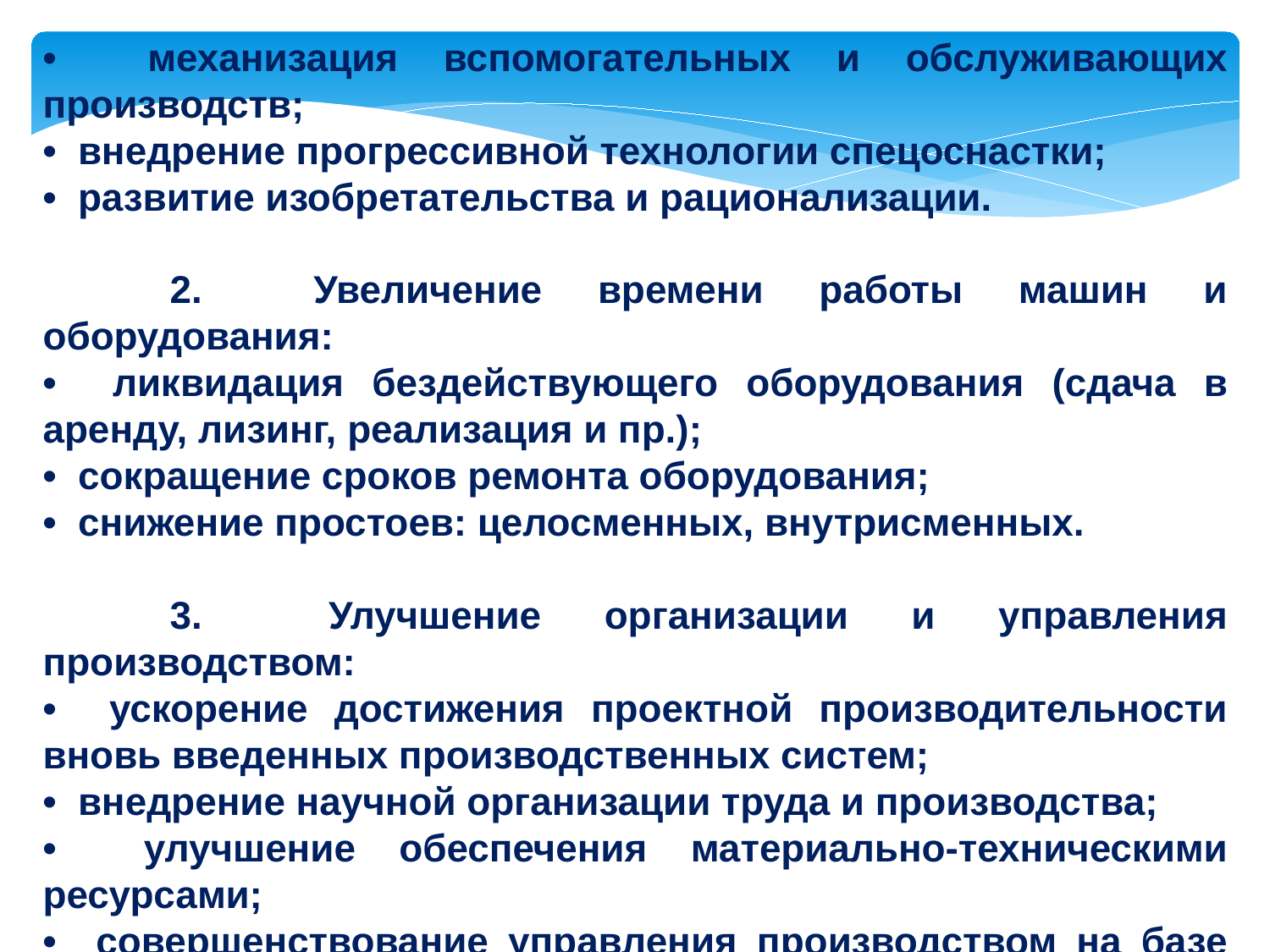

•  механизация вспомогательных и обслуживающих производств;
•  внедрение прогрессивной технологии спецоснастки;
•  развитие изобретательства и рационализации.

	2.  Увеличение времени работы машин и оборудования:
•  ликвидация бездействующего оборудования (сдача в аренду, ли­зинг, реализация и пр.);
•  сокращение сроков ремонта оборудования;
•  снижение простоев: целосменных, внутрисменных.

	3.  Улучшение организации и управления производством:
•  ускорение достижения проектной производительности вновь введенных производственных систем;
•  внедрение научной организации труда и производства;
•  улучшение обеспечения материально-техническими ресурсами;
•  совершенствование управления производством на базе ЭВМ;
• развитие материальных стимулов у работников, способствую­щих повышению эффективности производства.